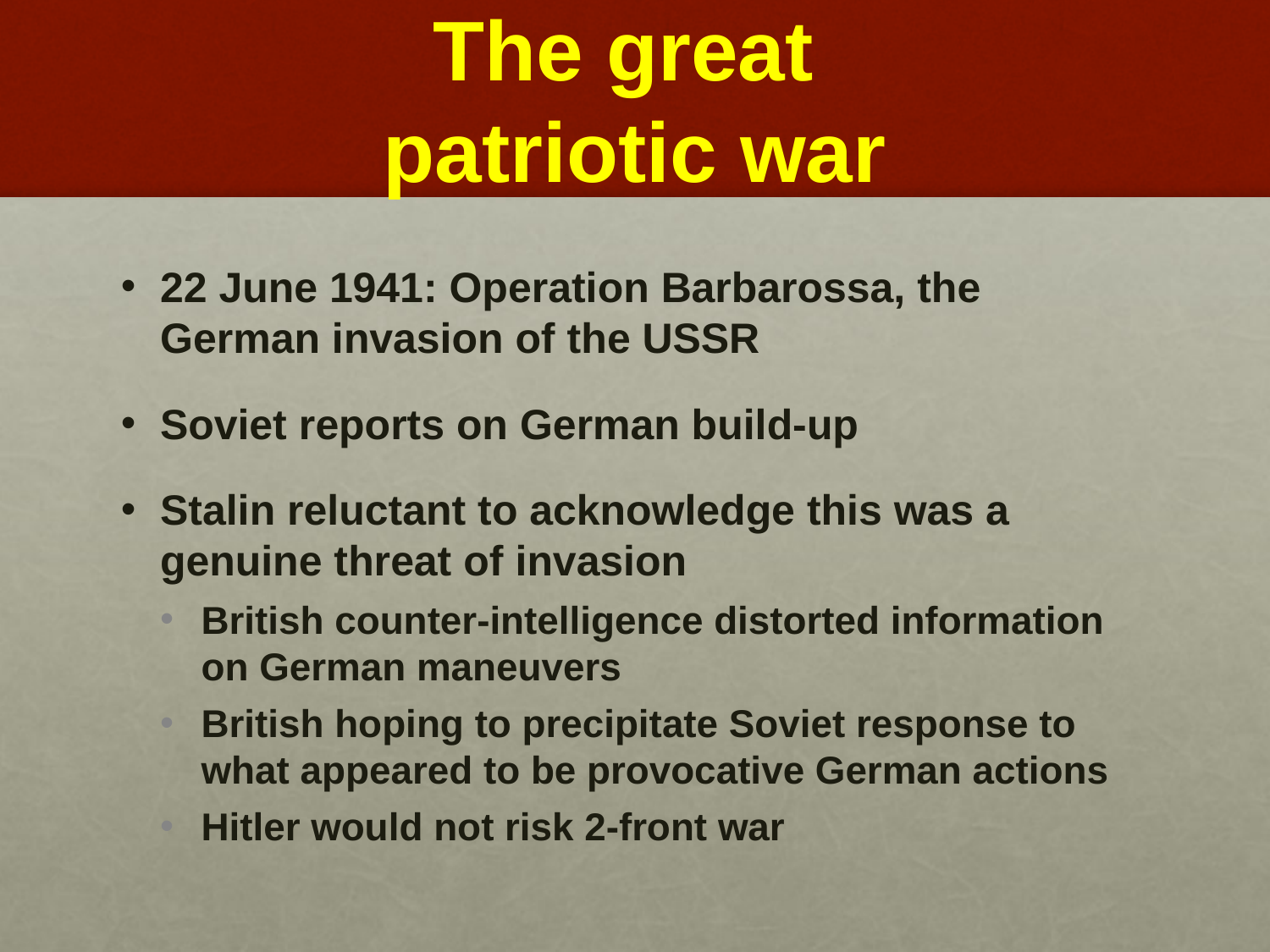

# The great patriotic war
22 June 1941: Operation Barbarossa, the German invasion of the USSR
Soviet reports on German build-up
Stalin reluctant to acknowledge this was a genuine threat of invasion
British counter-intelligence distorted information on German maneuvers
British hoping to precipitate Soviet response to what appeared to be provocative German actions
Hitler would not risk 2-front war